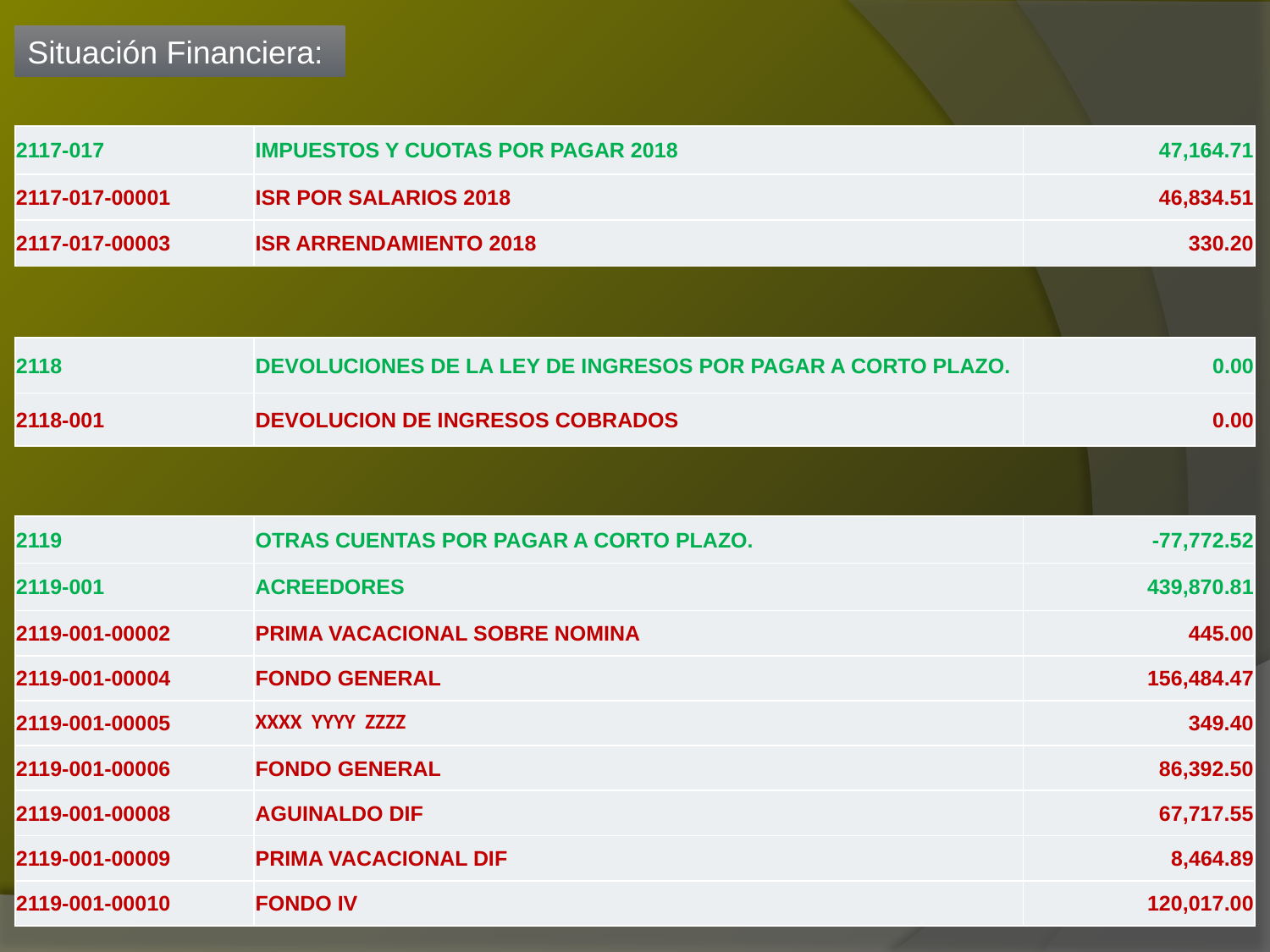

Situación Financiera:
| 2117-017 | IMPUESTOS Y CUOTAS POR PAGAR 2018 | 47,164.71 |
| --- | --- | --- |
| 2117-017-00001 | ISR POR SALARIOS 2018 | 46,834.51 |
| 2117-017-00003 | ISR ARRENDAMIENTO 2018 | 330.20 |
| 2118 | DEVOLUCIONES DE LA LEY DE INGRESOS POR PAGAR A CORTO PLAZO. | 0.00 |
| --- | --- | --- |
| 2118-001 | DEVOLUCION DE INGRESOS COBRADOS | 0.00 |
| 2119 | OTRAS CUENTAS POR PAGAR A CORTO PLAZO. | -77,772.52 |
| --- | --- | --- |
| 2119-001 | ACREEDORES | 439,870.81 |
| 2119-001-00002 | PRIMA VACACIONAL SOBRE NOMINA | 445.00 |
| 2119-001-00004 | FONDO GENERAL | 156,484.47 |
| 2119-001-00005 | XXXX YYYY ZZZZ | 349.40 |
| 2119-001-00006 | FONDO GENERAL | 86,392.50 |
| 2119-001-00008 | AGUINALDO DIF | 67,717.55 |
| 2119-001-00009 | PRIMA VACACIONAL DIF | 8,464.89 |
| 2119-001-00010 | FONDO IV | 120,017.00 |